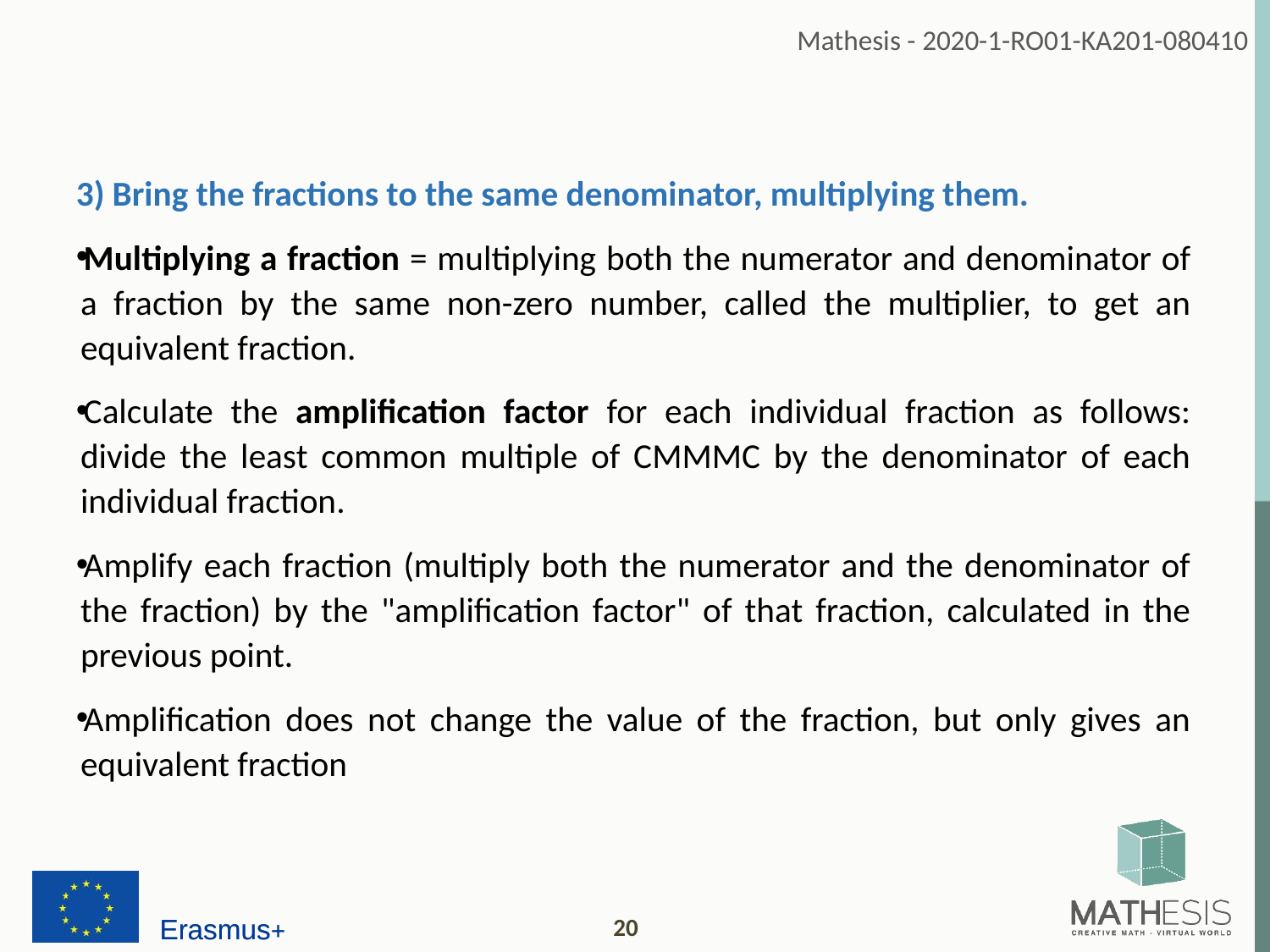

3) Bring the fractions to the same denominator, multiplying them.
Multiplying a fraction = multiplying both the numerator and denominator of a fraction by the same non-zero number, called the multiplier, to get an equivalent fraction.
Calculate the amplification factor for each individual fraction as follows: divide the least common multiple of CMMMC by the denominator of each individual fraction.
Amplify each fraction (multiply both the numerator and the denominator of the fraction) by the "amplification factor" of that fraction, calculated in the previous point.
Amplification does not change the value of the fraction, but only gives an equivalent fraction